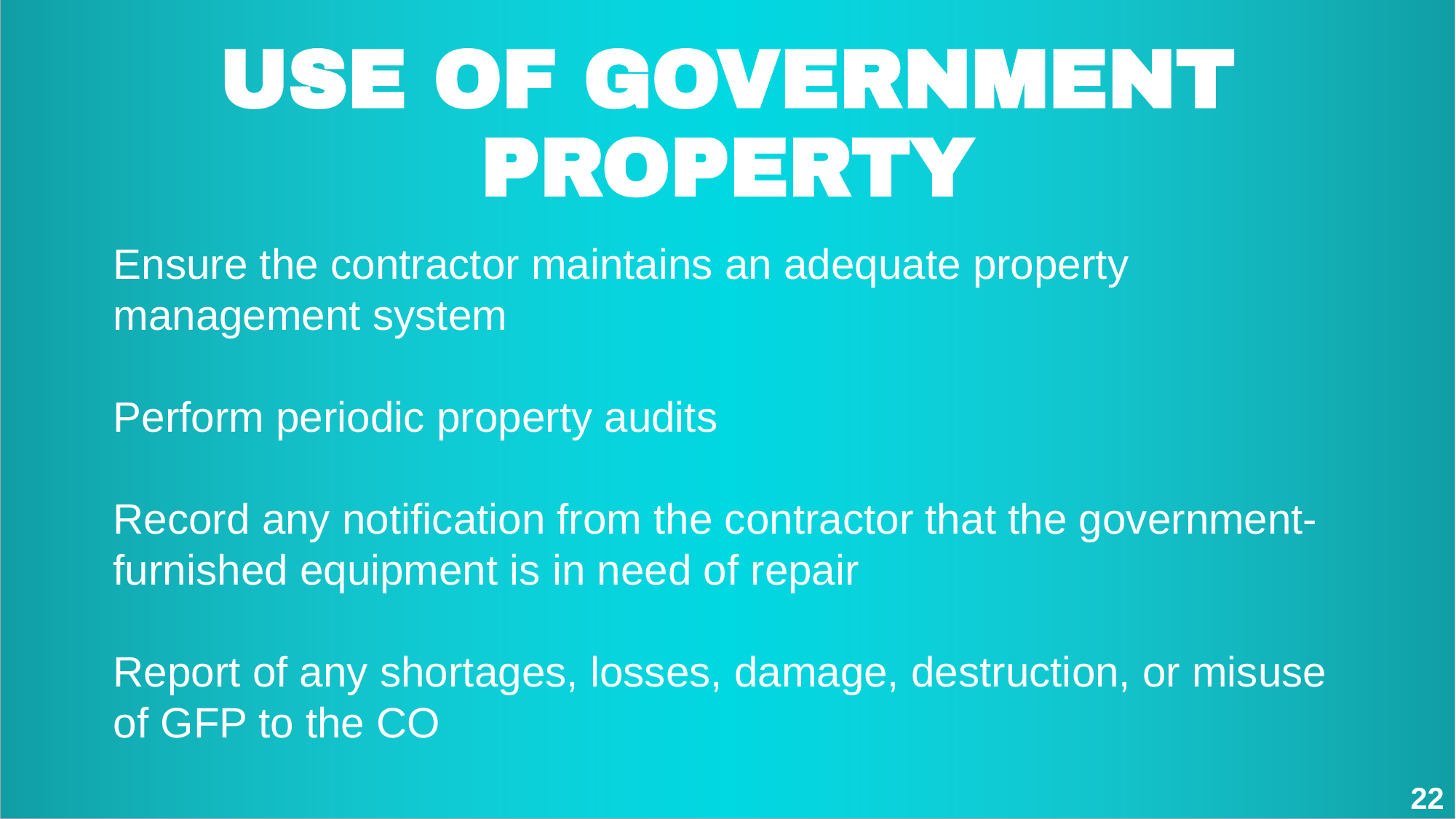

USE OF GOVERNMENT PROPERTY
Ensure the contractor maintains an adequate property management system
Perform periodic property audits
Record any notification from the contractor that the government-furnished equipment is in need of repair
Report of any shortages, losses, damage, destruction, or misuse of GFP to the CO
22